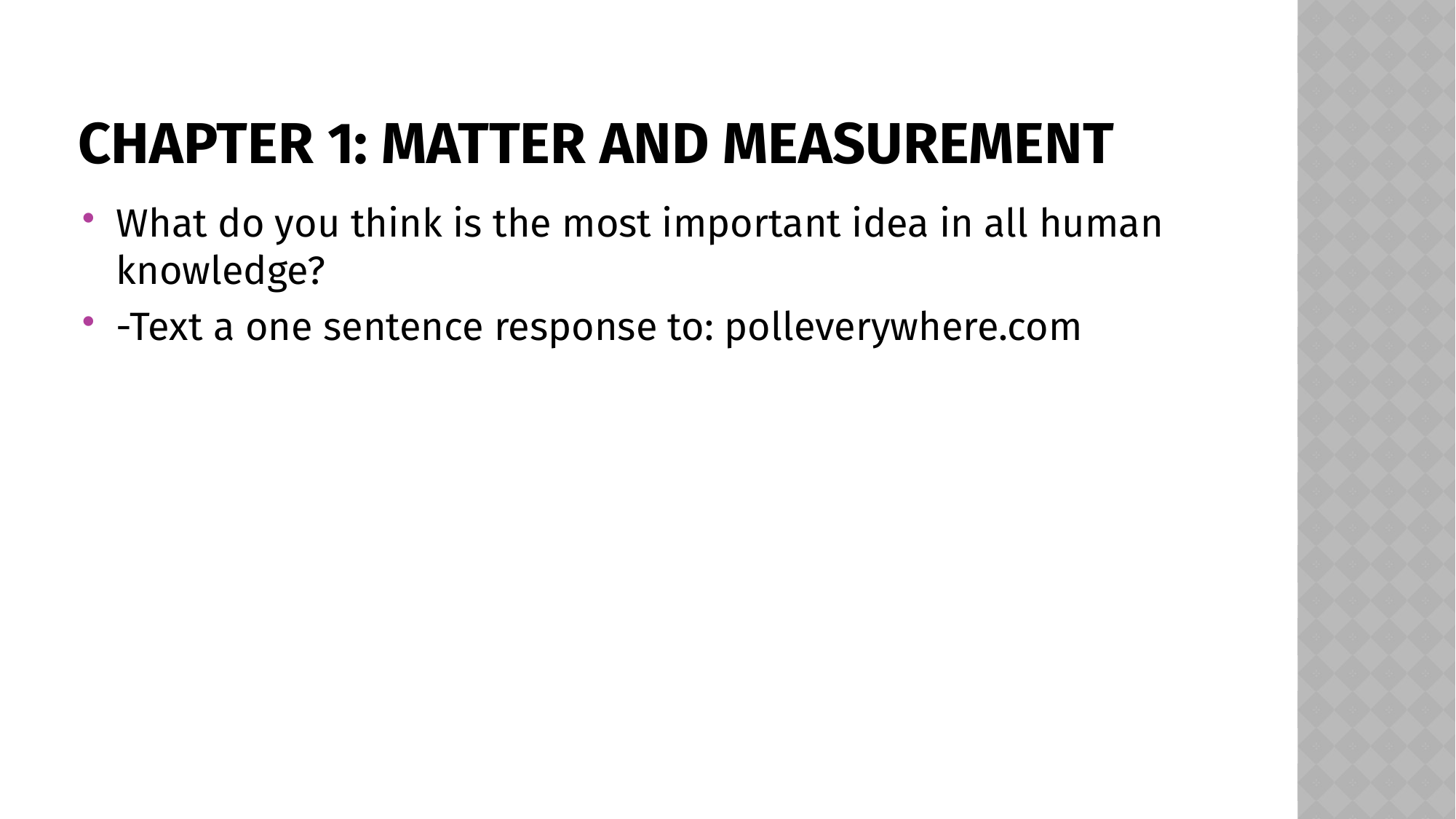

# Chapter 1: Matter and MEasurement
What do you think is the most important idea in all human knowledge?
-Text a one sentence response to: polleverywhere.com